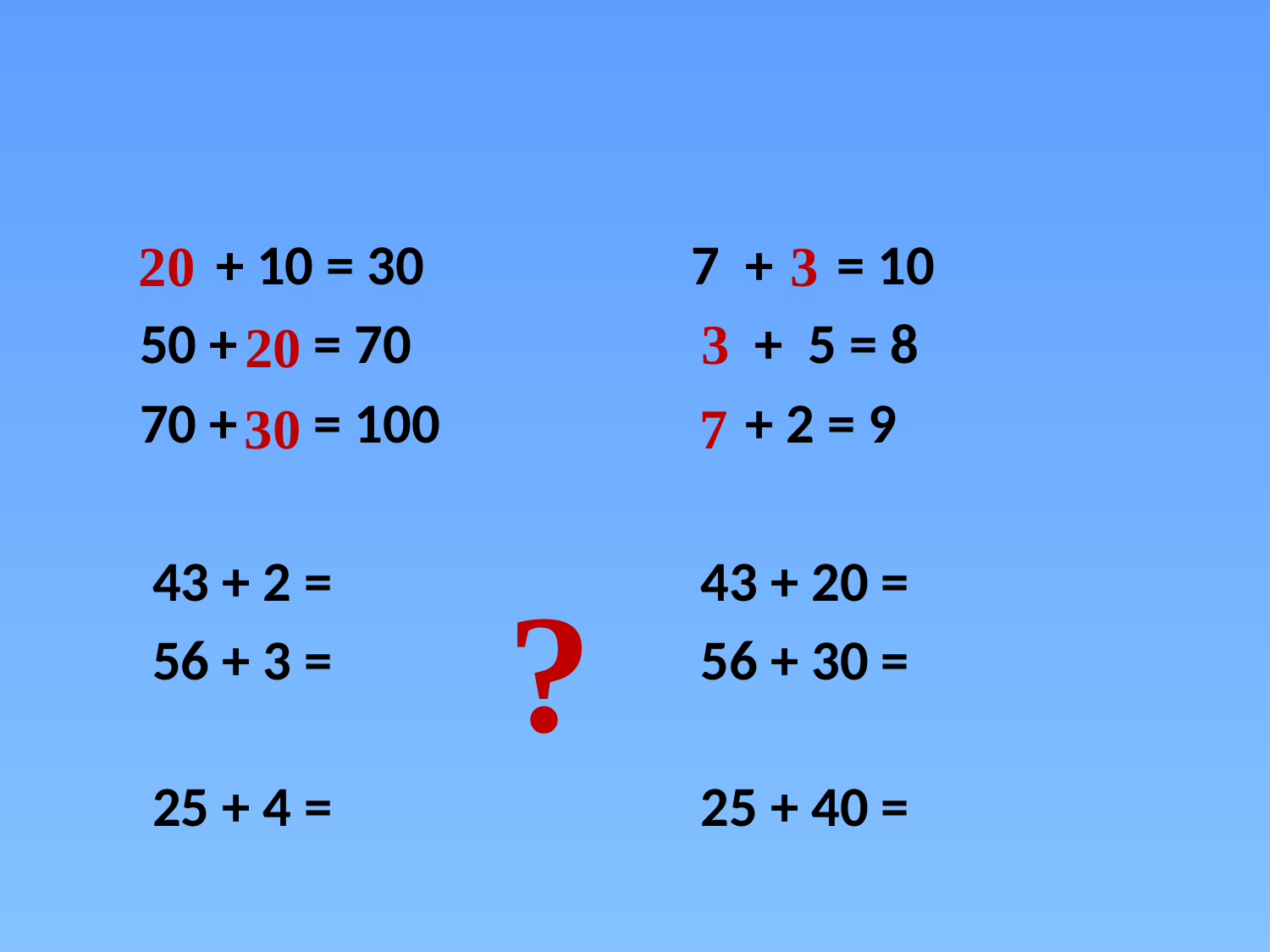

#
           + 10 = 30                     7  +     = 10
     50 +      = 70                           +  5 = 8
     70 +      = 100                        + 2 = 9

      43 + 2 =                             43 + 20 =
      56 + 3 =                             56 + 30 =
      25 + 4 =                             25 + 40 =
20
3
3
20
7
30
?